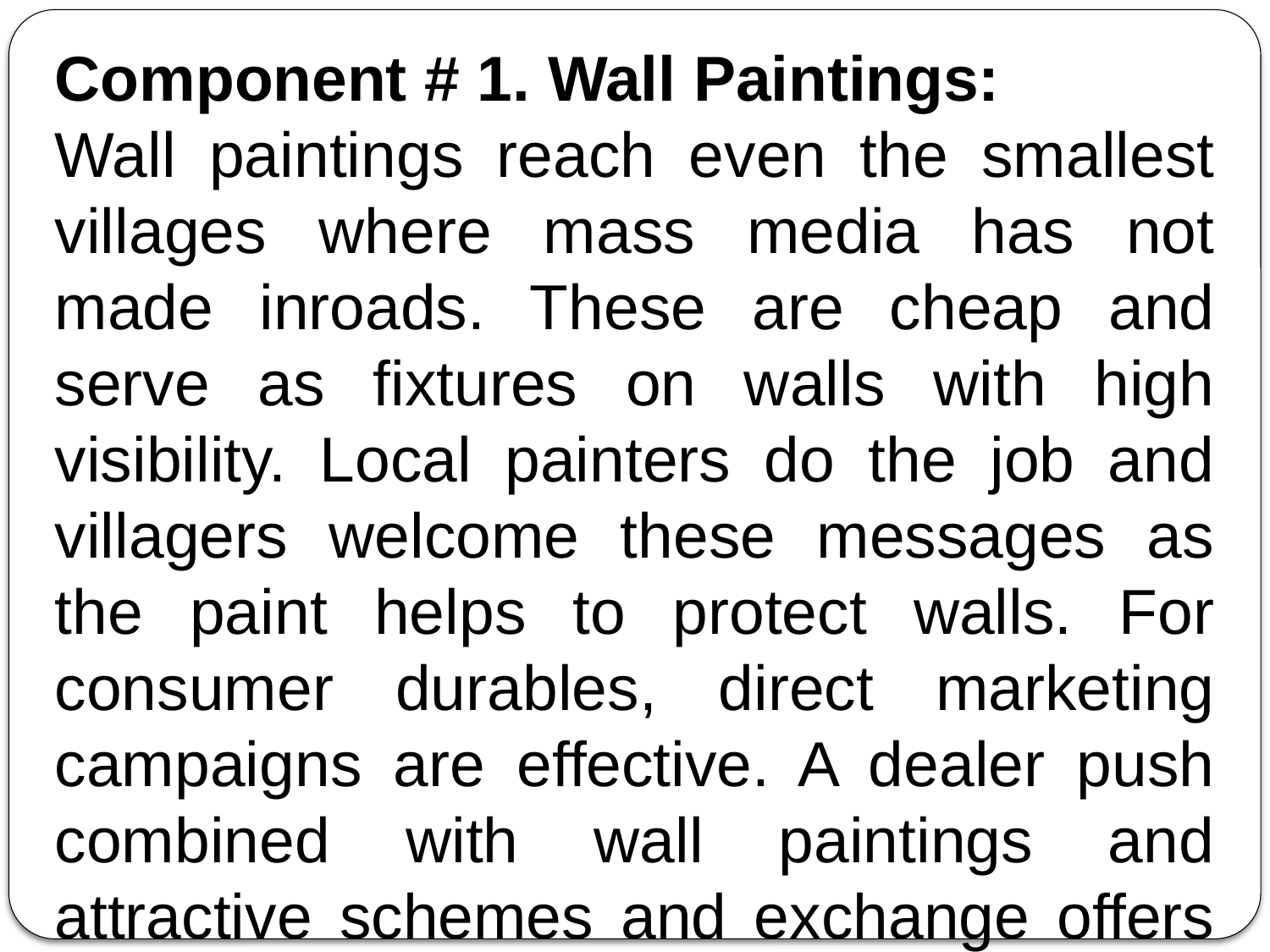

Component # 1. Wall Paintings:
Wall paintings reach even the smallest villages where mass media has not made inroads. These are cheap and serve as fixtures on walls with high visibility. Local painters do the job and villagers welcome these messages as the paint helps to protect walls. For consumer durables, direct marketing campaigns are effective. A dealer push combined with wall paintings and attractive schemes and exchange offers can give a lot of mileage in rural markets.